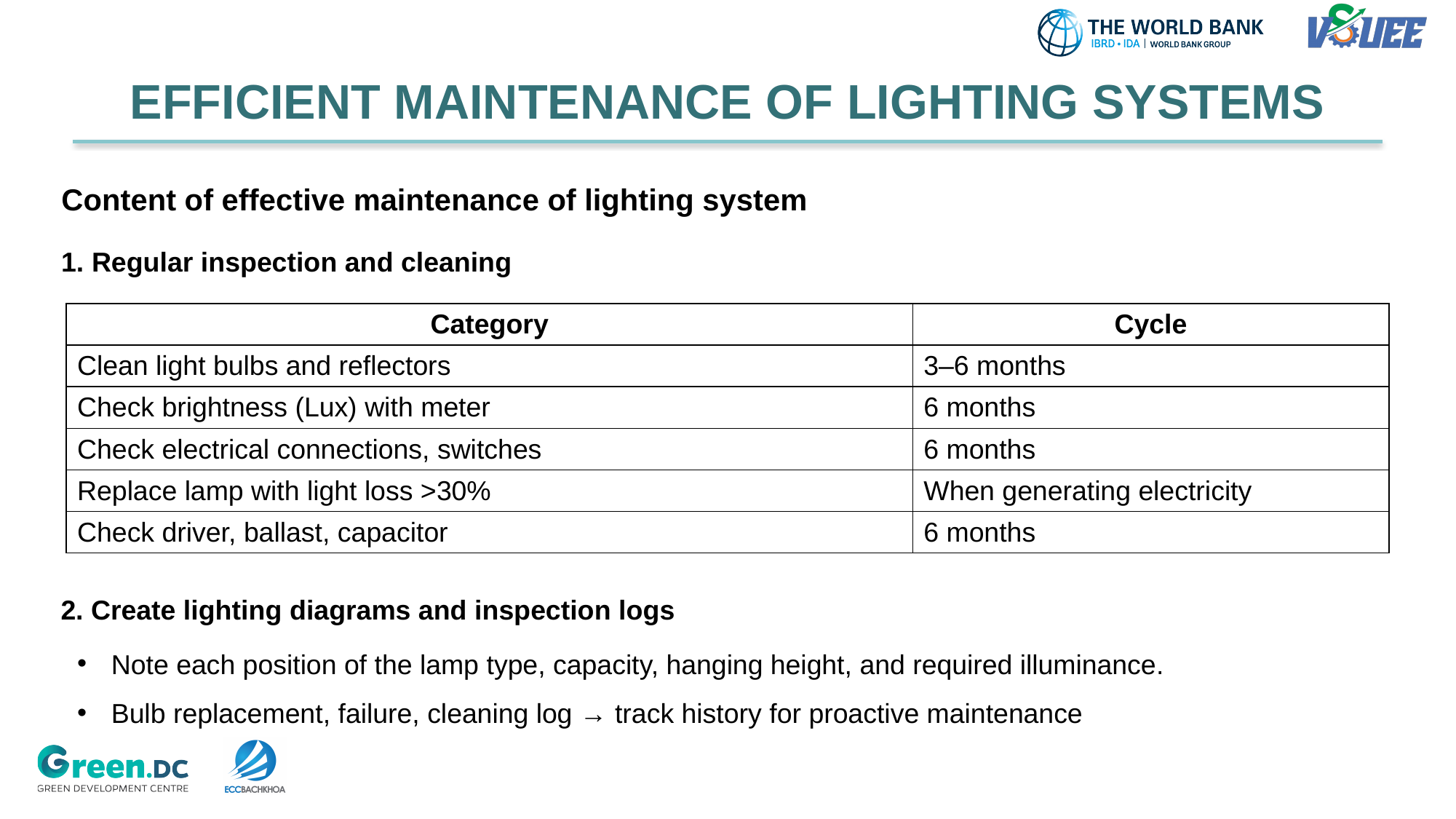

EFFICIENT MAINTENANCE OF LIGHTING SYSTEMS

Content of effective maintenance of lighting system

1. Regular inspection and cleaning
| Category | Cycle |
| --- | --- |
| Clean light bulbs and reflectors | 3–6 months |
| Check brightness (Lux) with meter | 6 months |
| Check electrical connections, switches | 6 months |
| Replace lamp with light loss >30% | When generating electricity |
| Check driver, ballast, capacitor | 6 months |
2. Create lighting diagrams and inspection logs
Note each position of the lamp type, capacity, hanging height, and required illuminance.
Bulb replacement, failure, cleaning log → track history for proactive maintenance